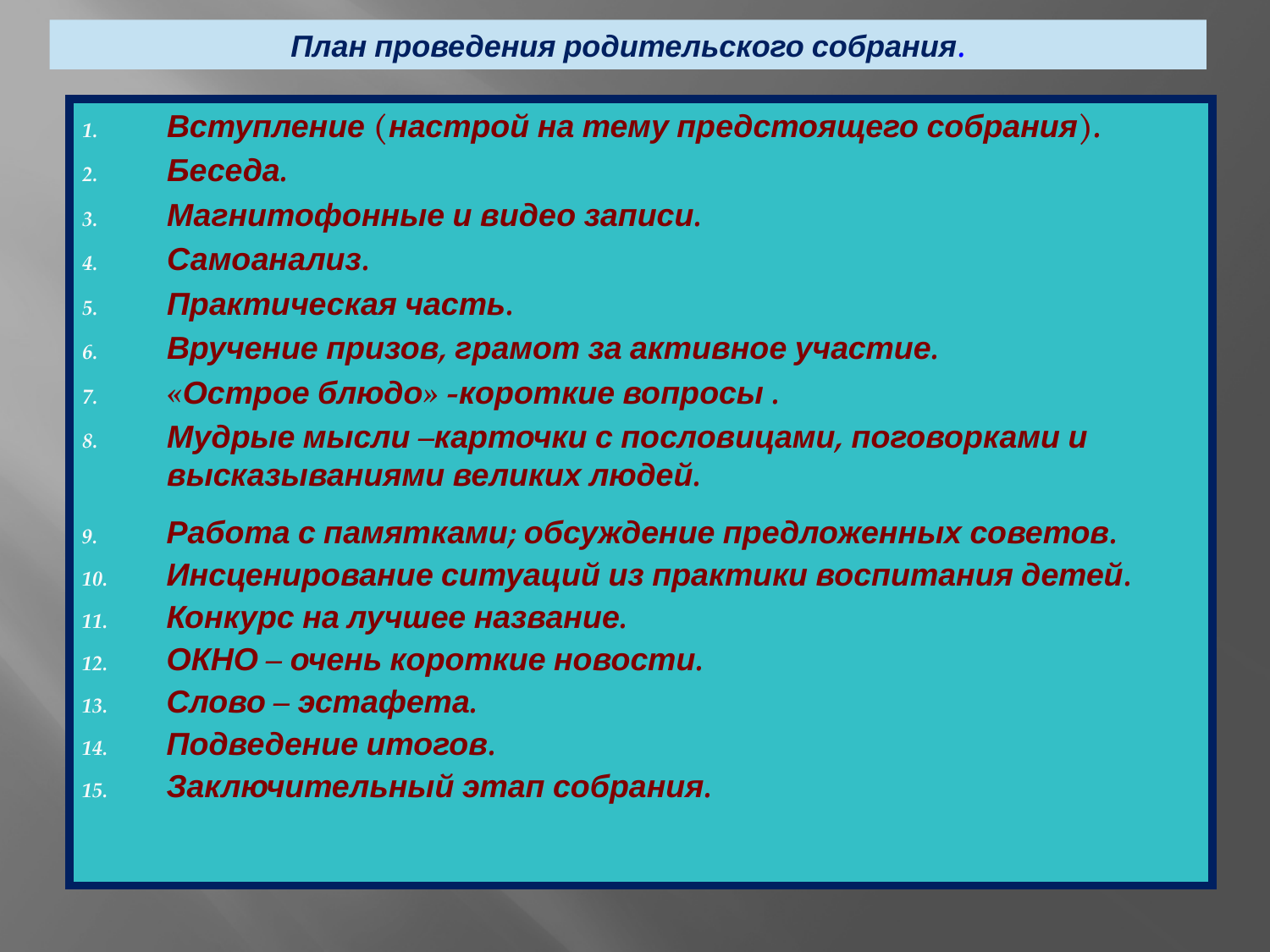

# План проведения родительского собрания.
Вступление (настрой на тему предстоящего собрания).
Беседа.
Магнитофонные и видео записи.
Самоанализ.
Практическая часть.
Вручение призов, грамот за активное участие.
«Острое блюдо» -короткие вопросы .
Мудрые мысли –карточки с пословицами, поговорками и высказываниями великих людей.

Работа с памятками; обсуждение предложенных советов.
Инсценирование ситуаций из практики воспитания детей.
Конкурс на лучшее название.
ОКНО – очень короткие новости.
Слово – эстафета.
Подведение итогов.
Заключительный этап собрания.